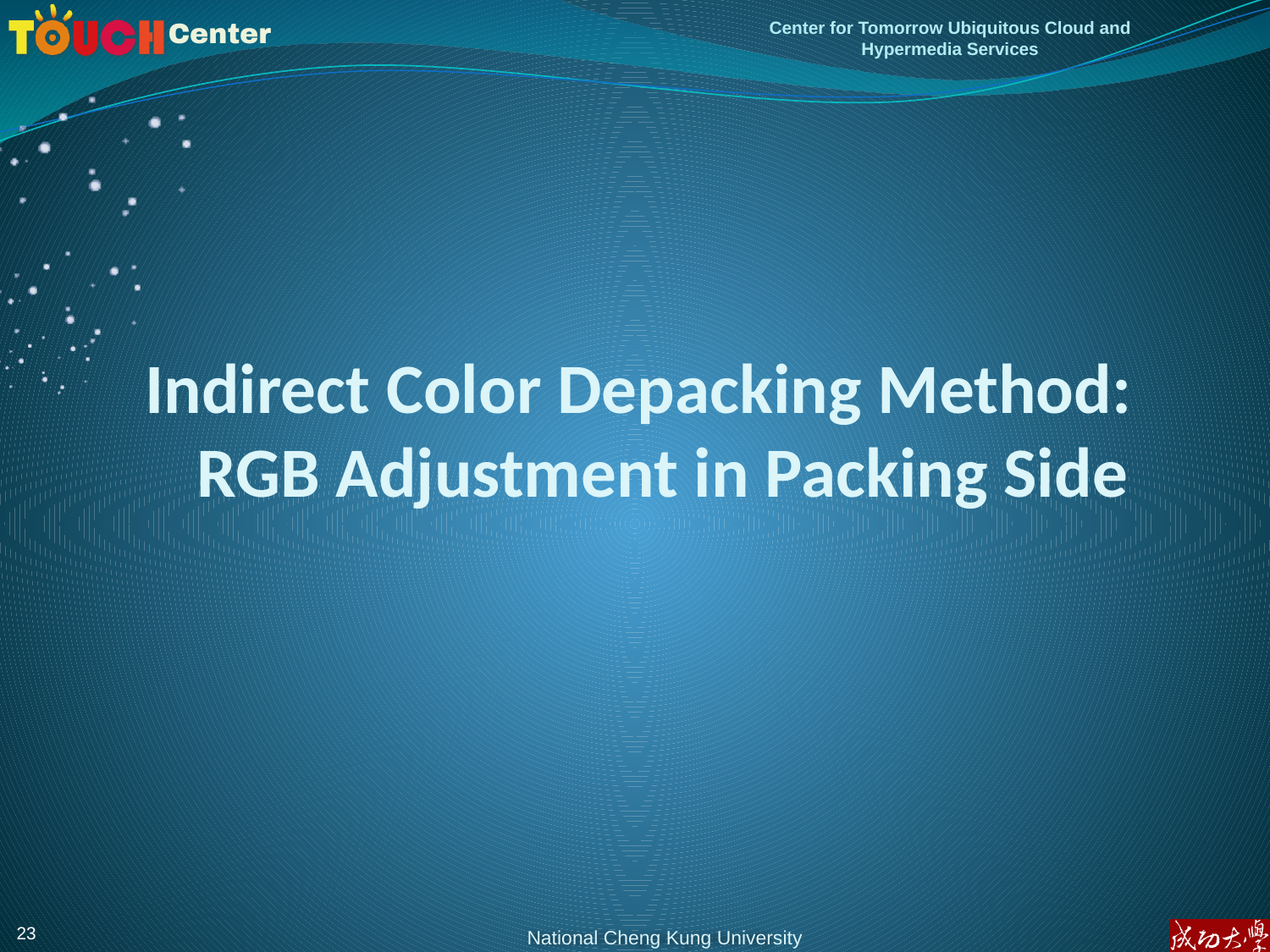

# Indirect Color Depacking Method: RGB Adjustment in Packing Side